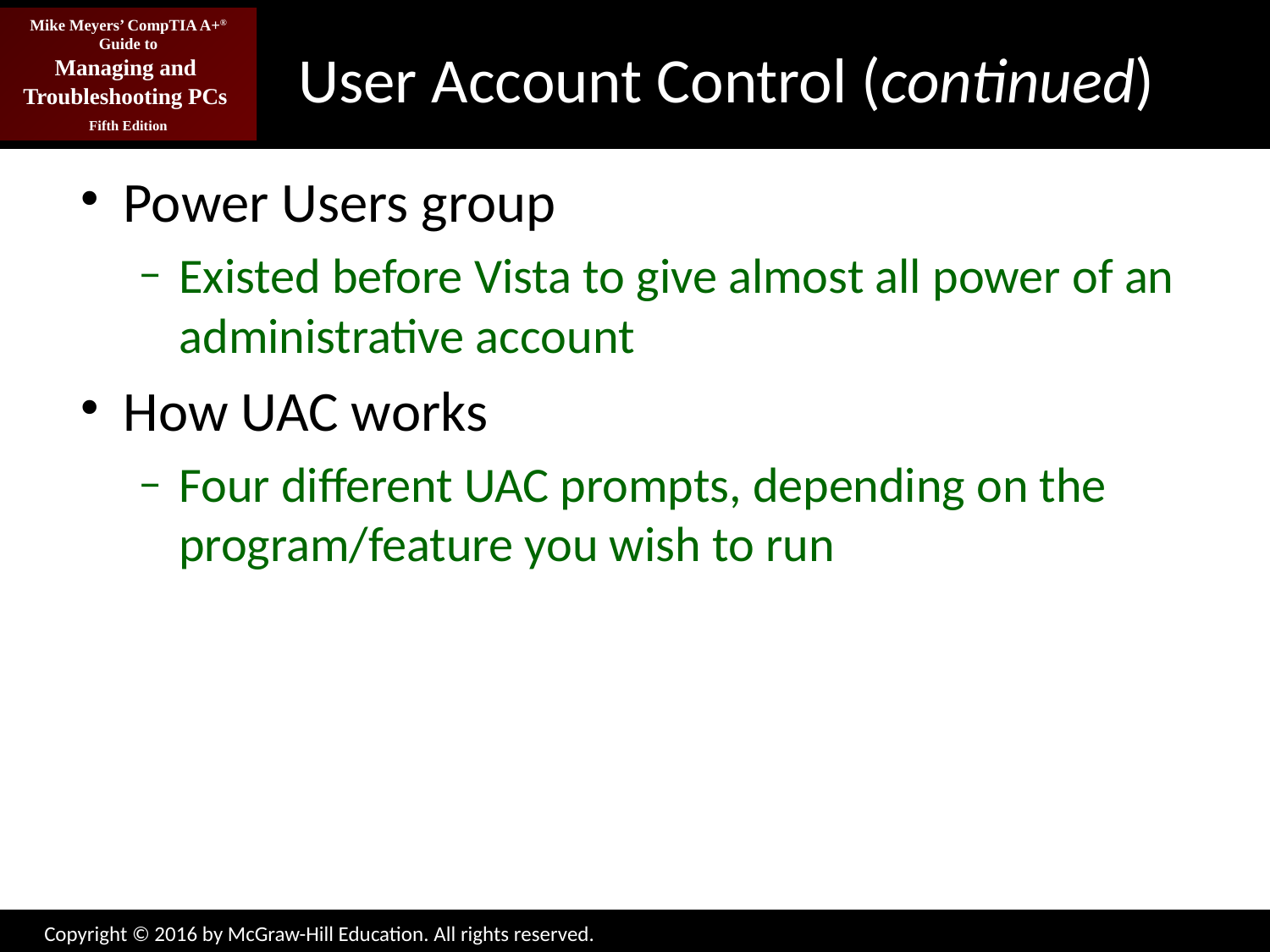

# User Account Control (continued)
Power Users group
Existed before Vista to give almost all power of an administrative account
How UAC works
Four different UAC prompts, depending on the program/feature you wish to run